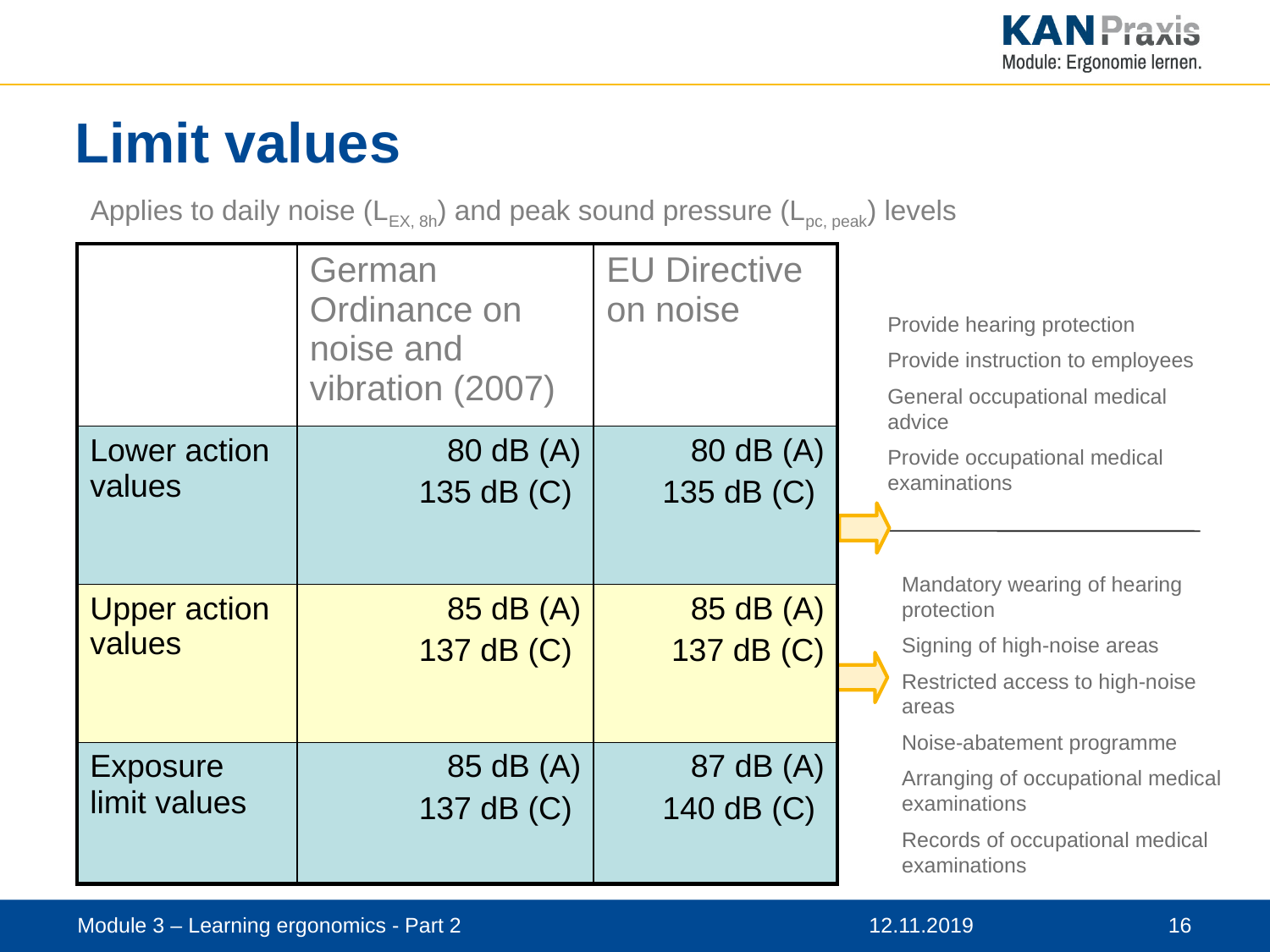

# Limit values
Applies to daily noise (LEX, 8h) and peak sound pressure (Lpc, peak) levels
|  | German Ordinance on noise and vibration (2007) | EU Directive on noise |
| --- | --- | --- |
| Lower action values | 80 dB (A) 135 dB (C) | 80 dB (A) 135 dB (C) |
| Upper action values | 85 dB (A) 137 dB (C) | 85 dB (A) 137 dB (C) |
| Exposure limit values | 85 dB (A) 137 dB (C) | 87 dB (A) 140 dB (C) |
Provide hearing protection
Provide instruction to employees
General occupational medical advice
Provide occupational medical examinations

Mandatory wearing of hearing protection
Signing of high-noise areas
Restricted access to high-noise areas
Noise-abatement programme
Arranging of occupational medical examinations
Records of occupational medical examinations

Module 3 – Learning ergonomics - Part 2
12.11.2019
16